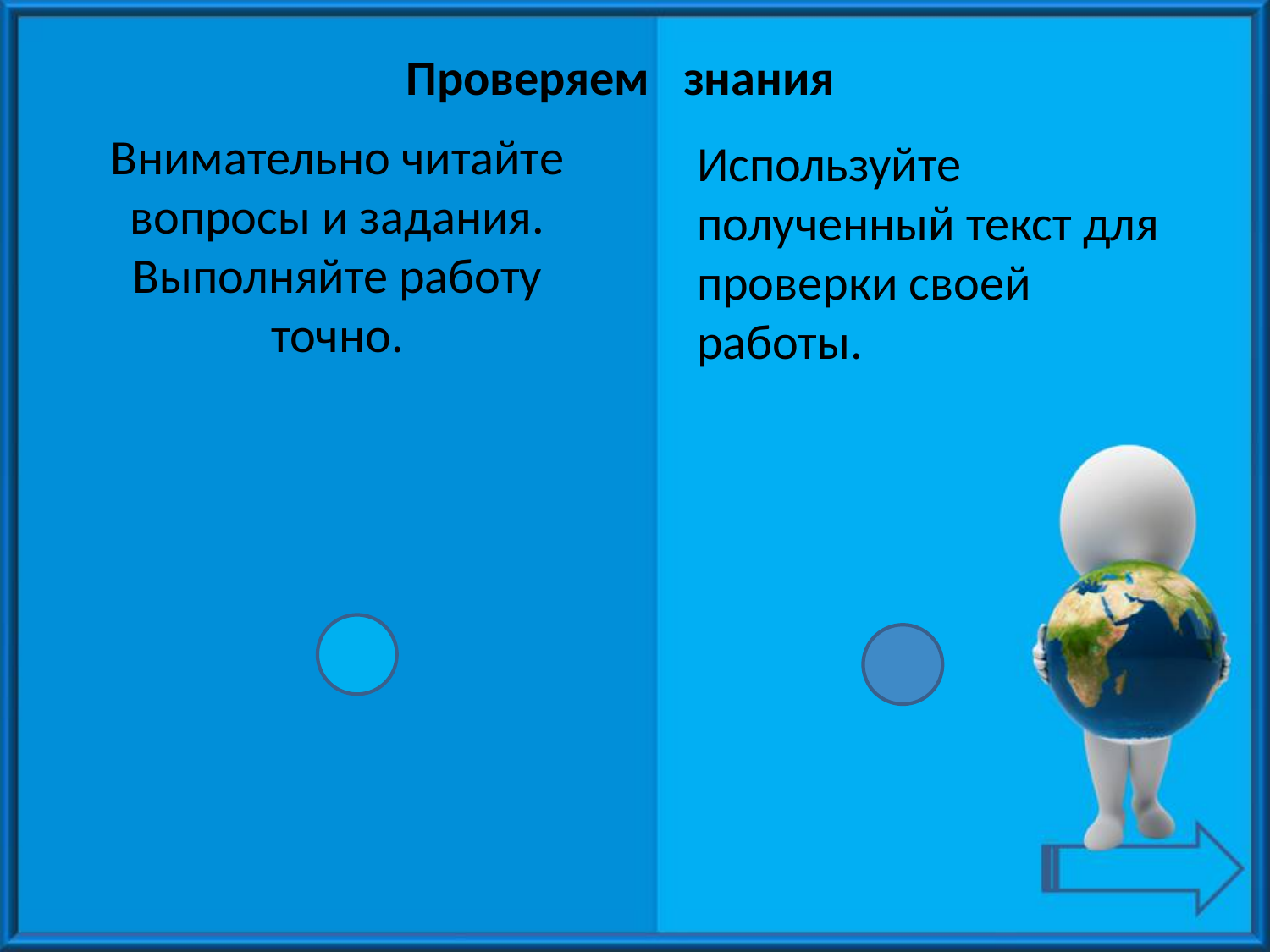

Проверяем   знания
Внимательно читайте вопросы и задания.
Выполняйте работу точно.

Используйте  полученный текст для проверки своей работы.